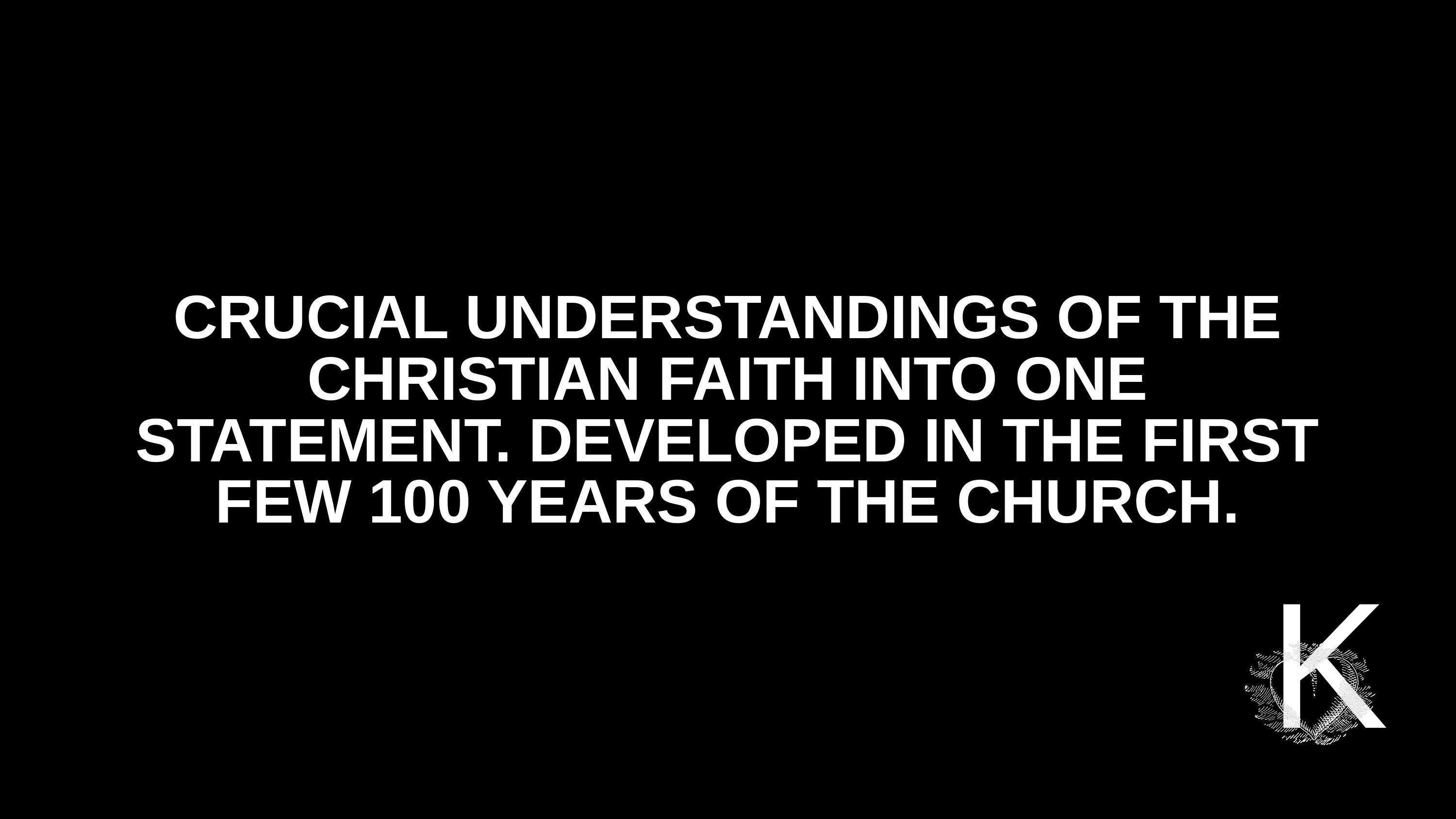

CRUCIAL UNDERSTANDINGS OF THE CHRISTIAN FAITH INTO ONE STATEMENT. DEVELOPED IN THE FIRST FEW 100 YEARS OF THE CHURCH.
K